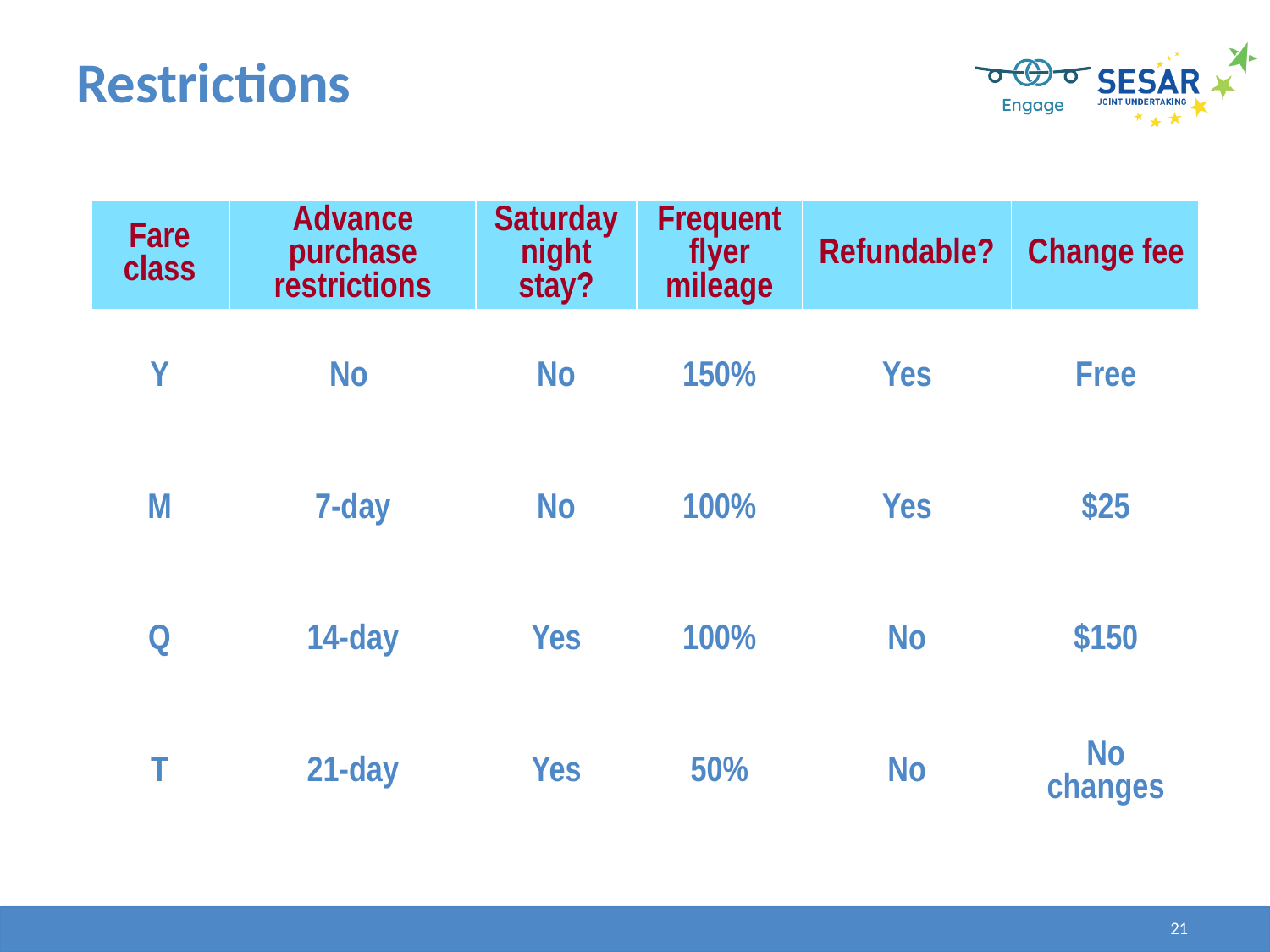

# Restrictions
| Fare class | Advance purchase restrictions | Saturday night stay? | Frequent flyer mileage | Refundable? | Change fee |
| --- | --- | --- | --- | --- | --- |
| Y | No | No | 150% | Yes | Free |
| M | 7-day | No | 100% | Yes | $25 |
| Q | 14-day | Yes | 100% | No | $150 |
| T | 21-day | Yes | 50% | No | No changes |
21